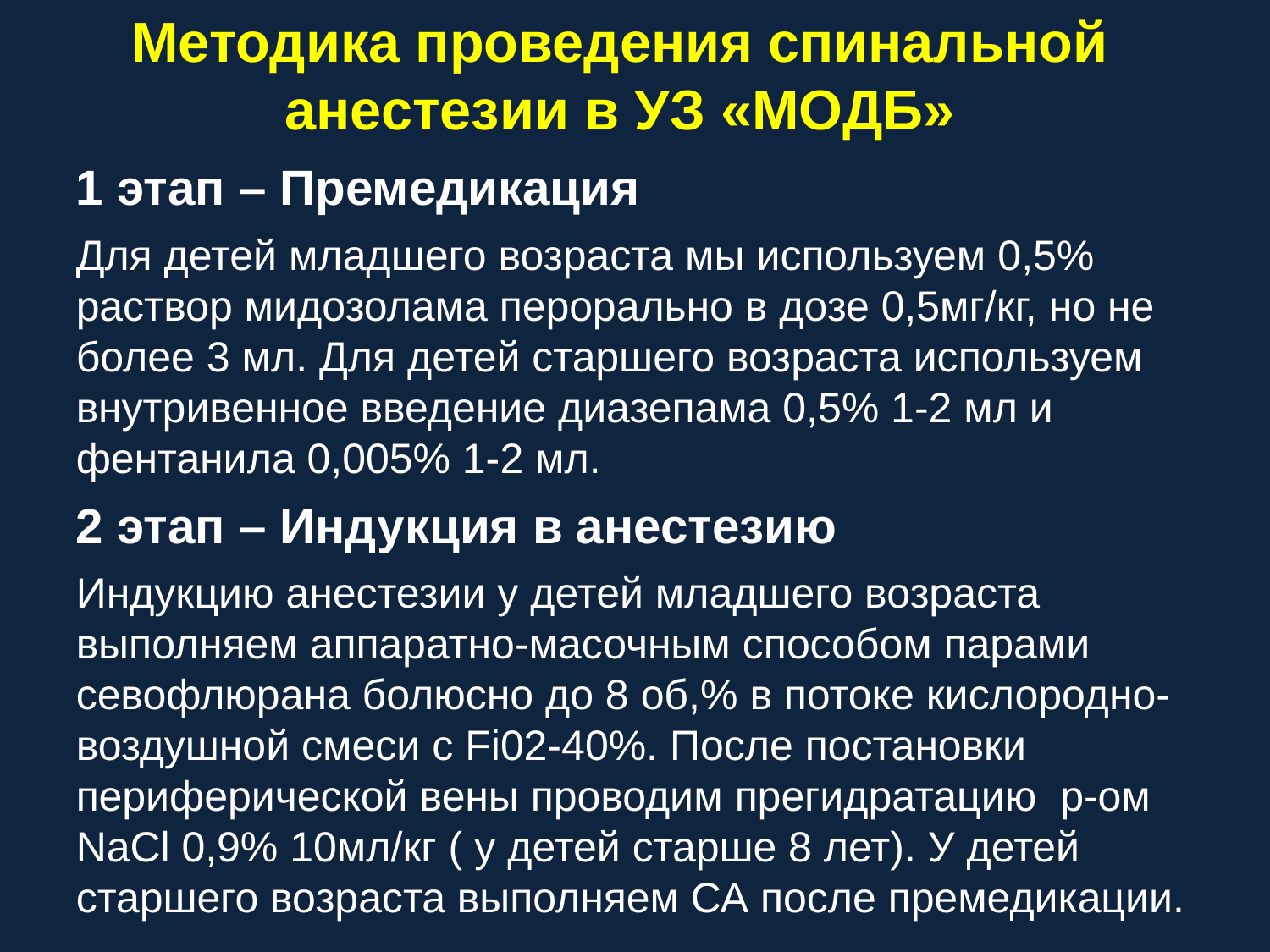

Методика проведения спинальной анестезии в УЗ «МОДБ»
1 этап – Премедикация
Для детей младшего возраста мы используем 0,5% раствор мидозолама перорально в дозе 0,5мг/кг, но не более 3 мл. Для детей старшего возраста используем внутривенное введение диазепама 0,5% 1-2 мл и фентанила 0,005% 1-2 мл.
2 этап – Индукция в анестезию
Индукцию анестезии у детей младшего возраста выполняем аппаратно-масочным способом парами севофлюрана болюсно до 8 об,% в потоке кислородно-воздушной смеси с Fi02-40%. После постановки периферической вены проводим прегидратацию  р-ом NaCl 0,9% 10мл/кг ( у детей старше 8 лет). У детей старшего возраста выполняем СА после премедикации.